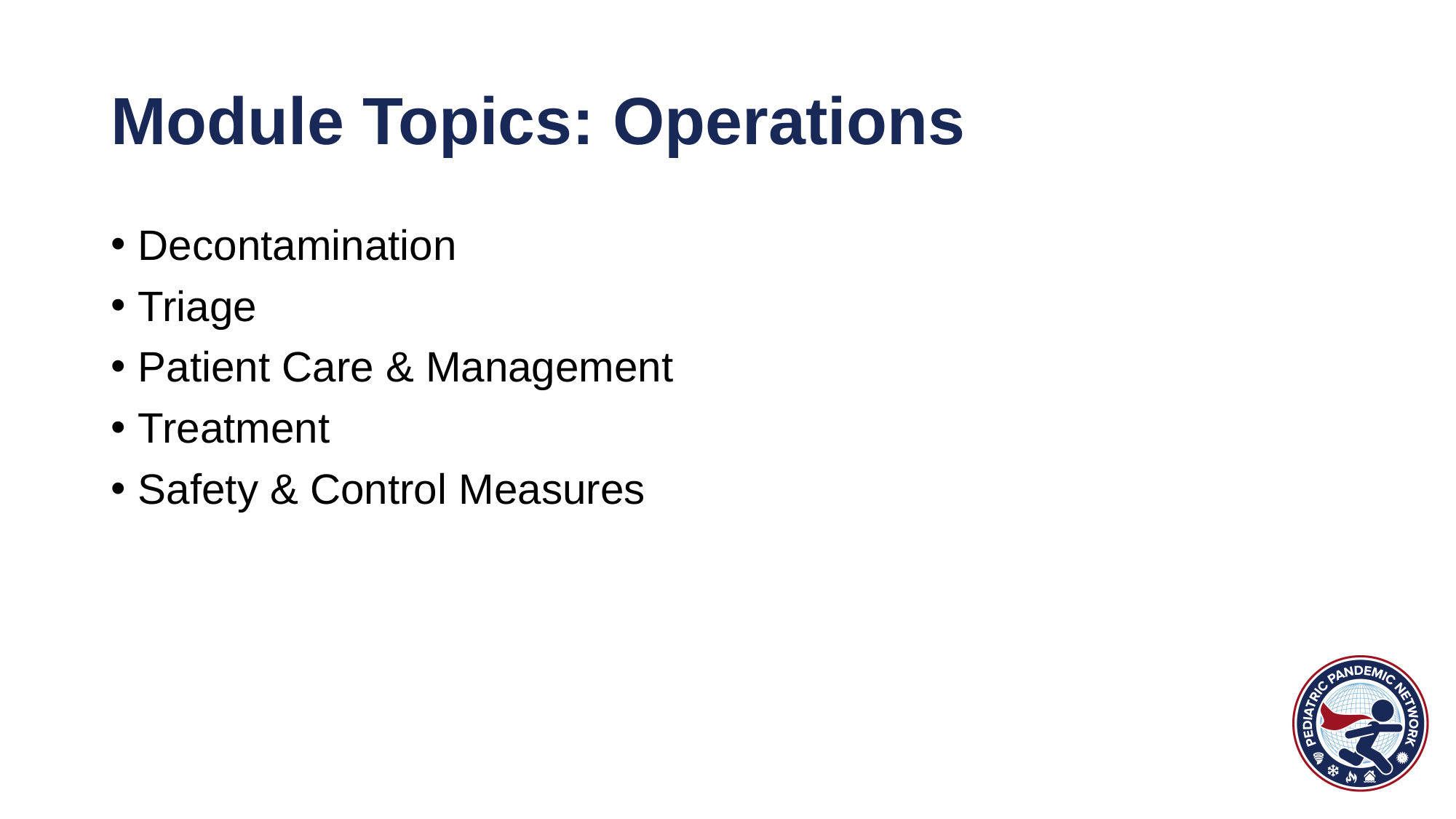

# Module Topics: Operations
Decontamination
Triage
Patient Care & Management
Treatment
Safety & Control Measures